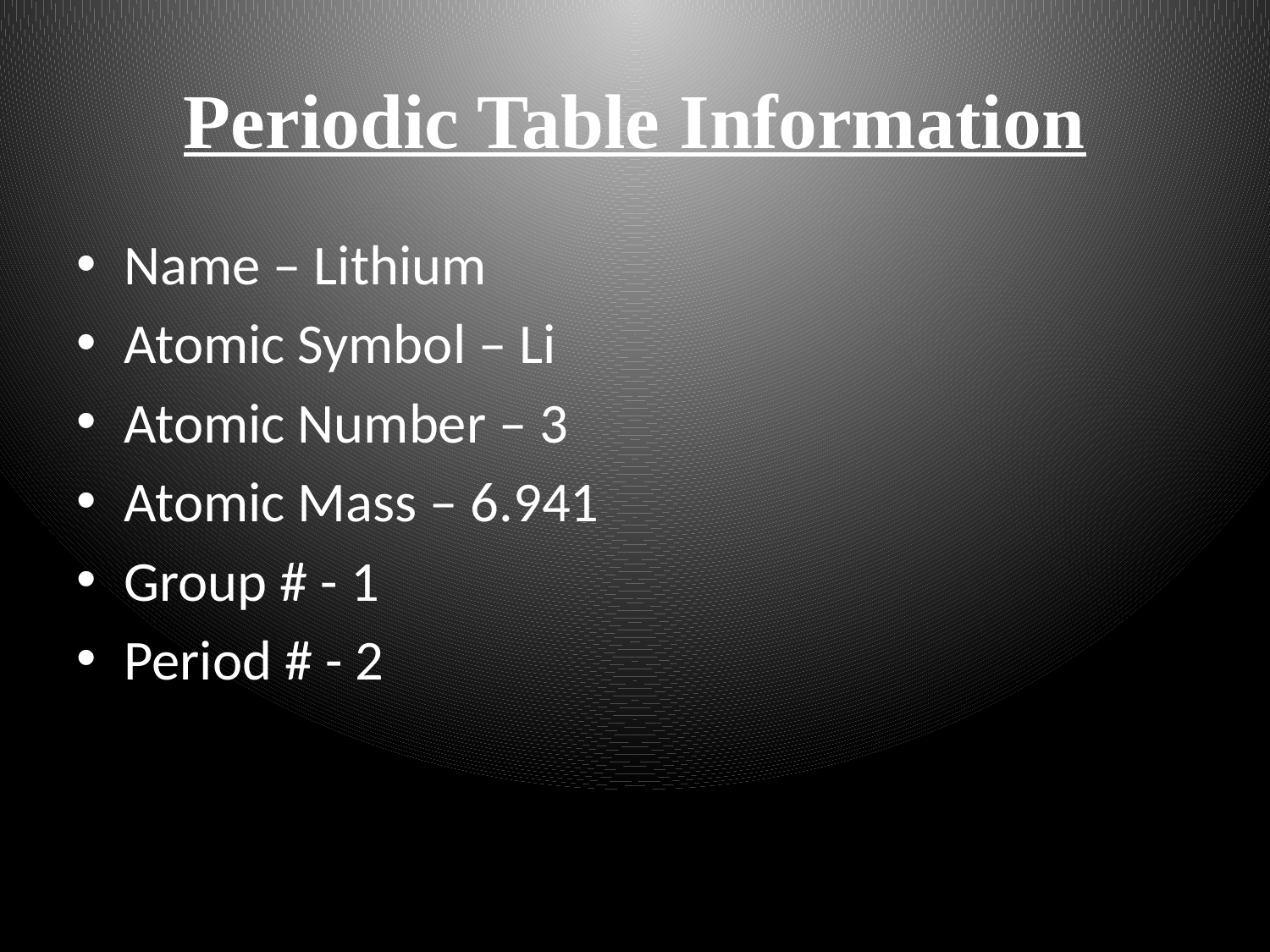

# Periodic Table Information
Name – Lithium
Atomic Symbol – Li
Atomic Number – 3
Atomic Mass – 6.941
Group # - 1
Period # - 2